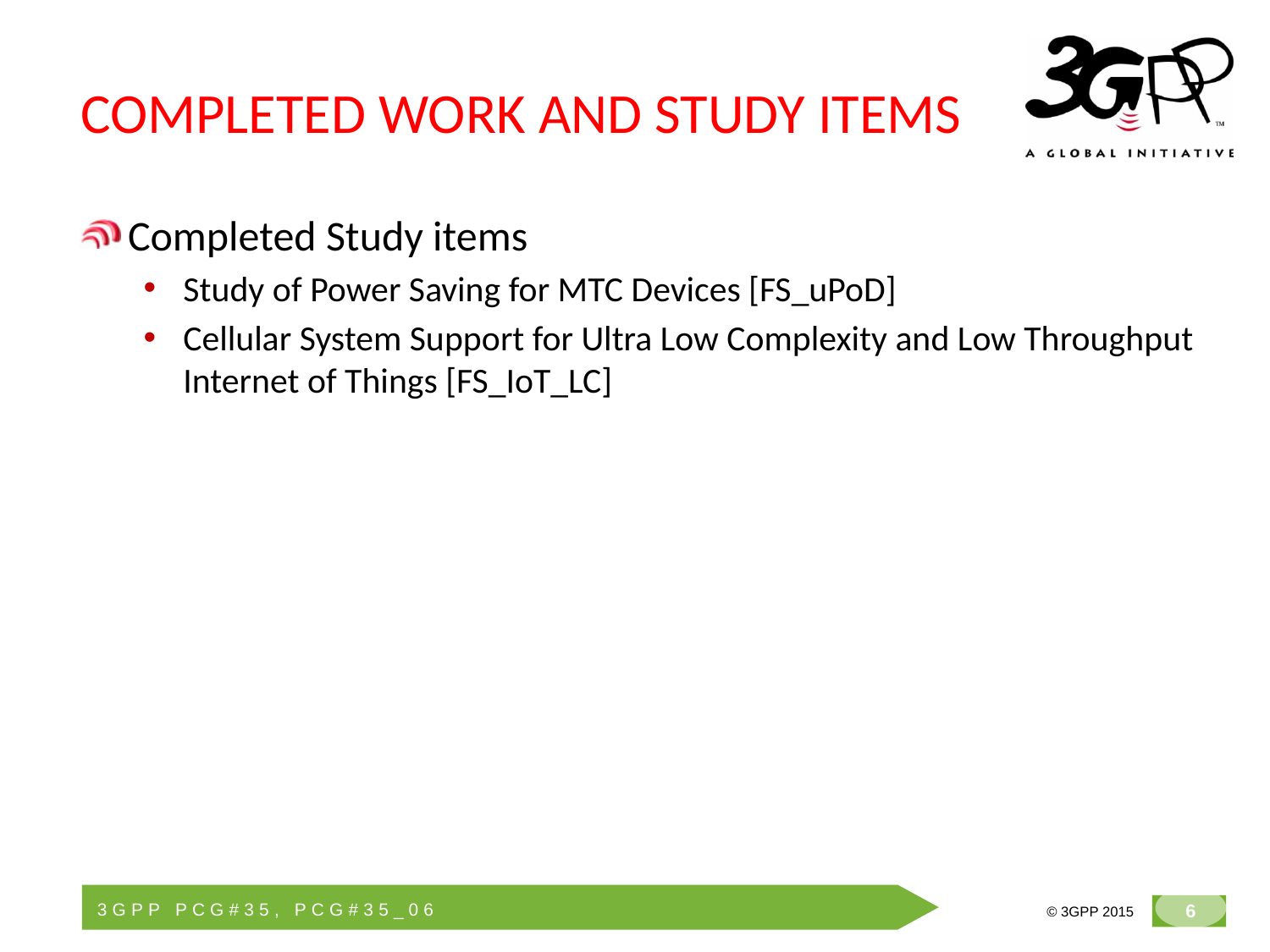

# COMPLETED WORK AND STUDY ITEMS
Completed Study items
Study of Power Saving for MTC Devices [FS_uPoD]
Cellular System Support for Ultra Low Complexity and Low Throughput Internet of Things [FS_IoT_LC]